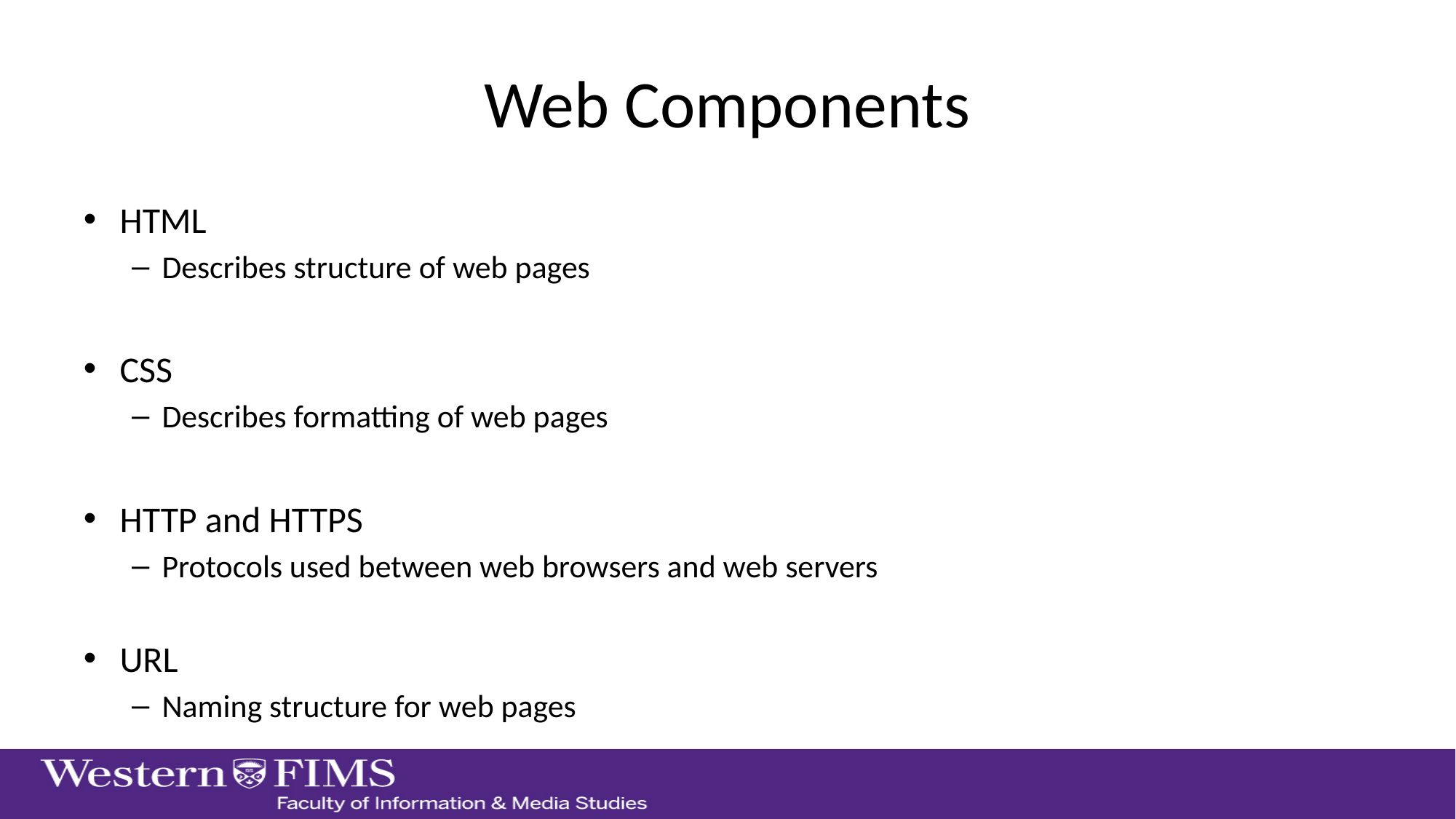

# Web Components
HTML
Describes structure of web pages

CSS
Describes formatting of web pages

HTTP and HTTPS
Protocols used between web browsers and web servers

URL
Naming structure for web pages